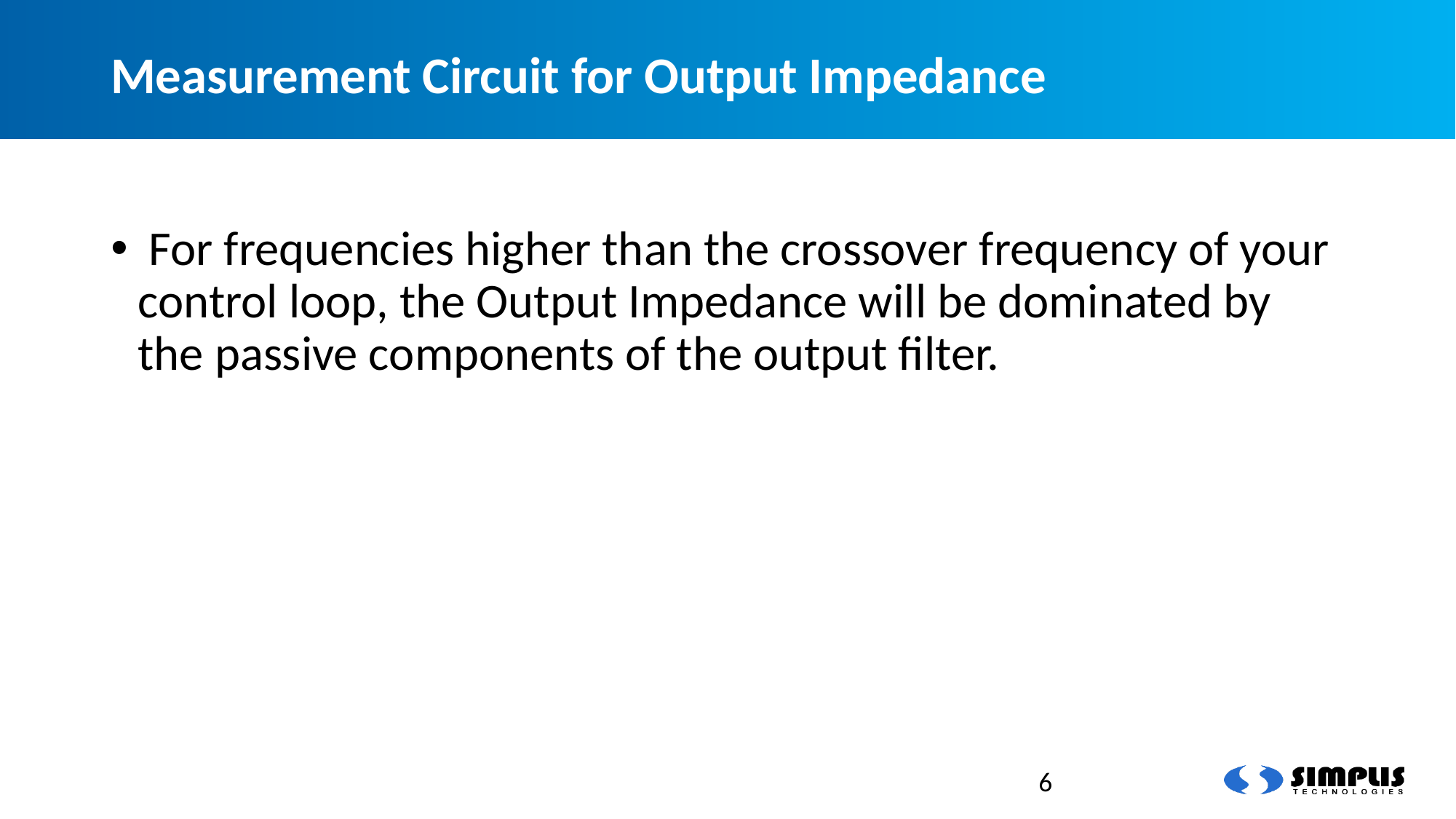

# Measurement Circuit for Output Impedance
 For frequencies higher than the crossover frequency of your control loop, the Output Impedance will be dominated by the passive components of the output filter.
6